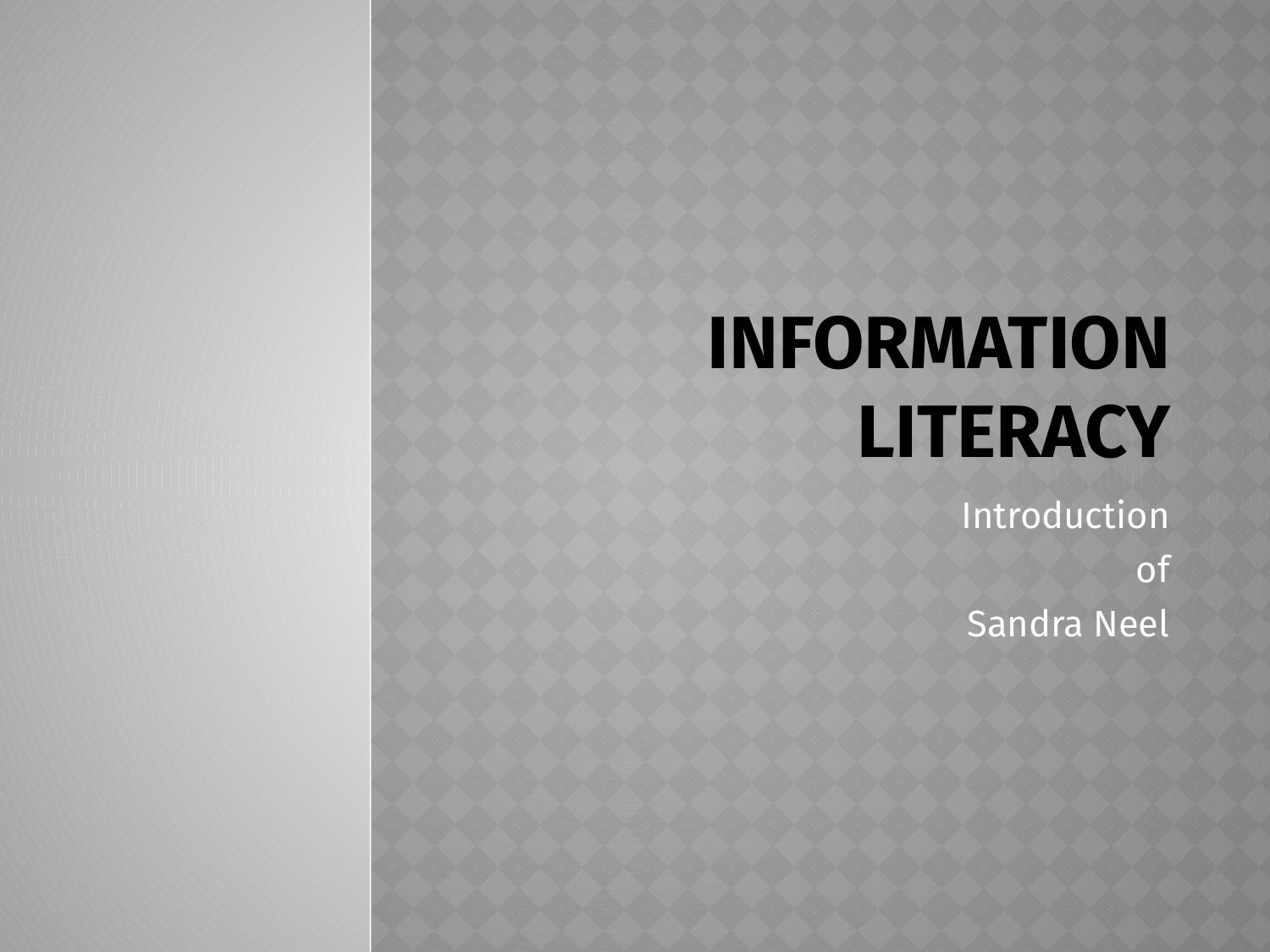

# Information literacy
Introduction
of
Sandra Neel